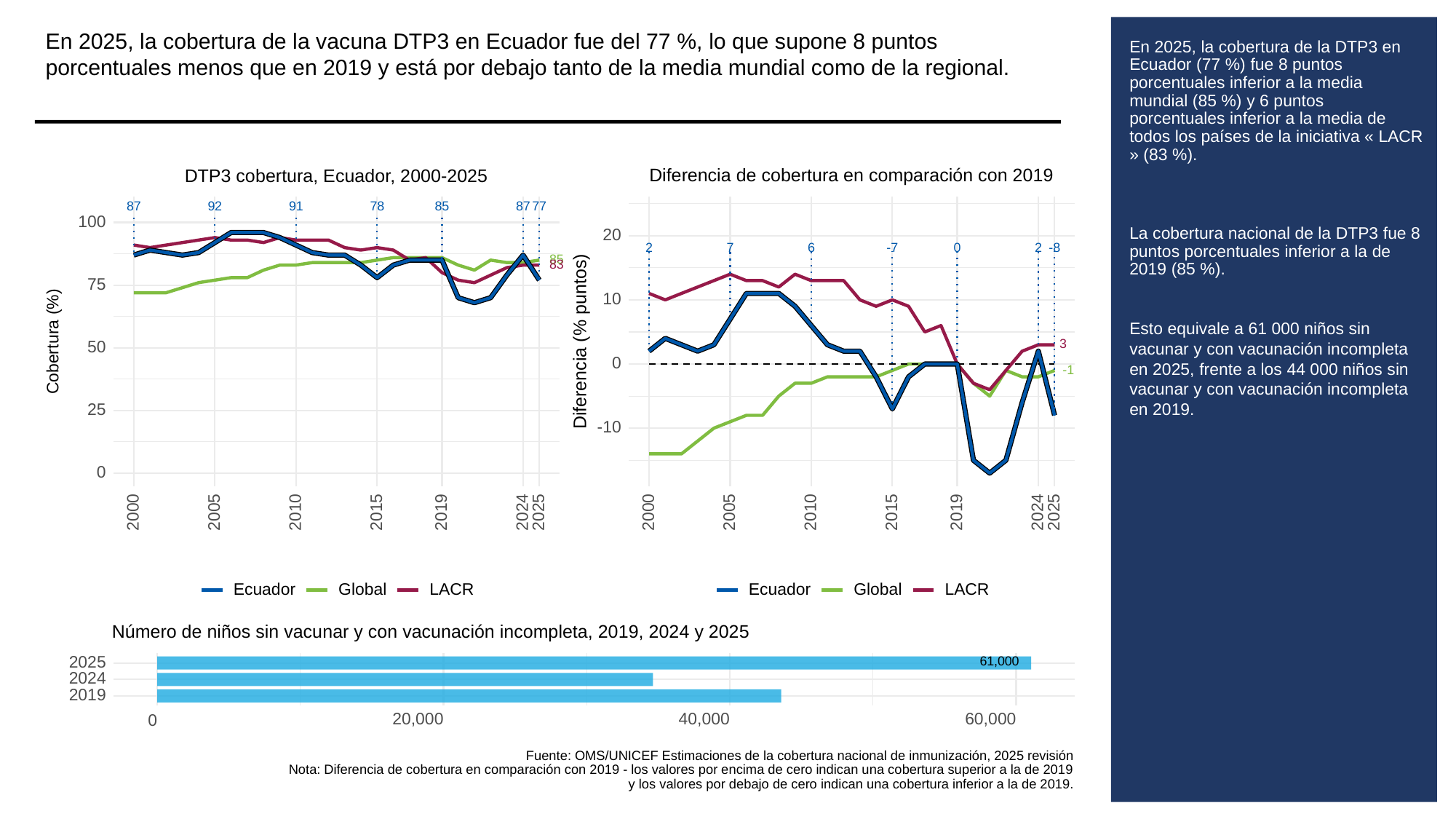

En 2025, la cobertura de la vacuna DTP3 en Ecuador fue del 77 %, lo que supone 8 puntos porcentuales menos que en 2019 y está por debajo tanto de la media mundial como de la regional.
# En 2025, la cobertura de la DTP3 en Ecuador (77 %) fue 8 puntos porcentuales inferior a la media mundial (85 %) y 6 puntos porcentuales inferior a la media de todos los países de la iniciativa « LACR » (83 %).

La cobertura nacional de la DTP3 fue 8 puntos porcentuales inferior a la de 2019 (85 %).

Esto equivale a 61 000 niños sin vacunar y con vacunación incompleta en 2025, frente a los 44 000 niños sin vacunar y con vacunación incompleta en 2019.

Diferencia de cobertura en comparación con 2019
DTP3 cobertura, Ecuador, 2000-2025

87
92
91
78
85
87
77

100

20

6
0
-8
2
2
7
-7

85

83

75

10

Diferencia (% puntos)
Cobertura (%)
3
50

0

-1

25

-10

0

2000
2005
2010
2015
2019
2024
2025
2000
2005
2010
2015
2019
2024
2025
Global
LACR
Global
LACR
Ecuador
Ecuador

Número de niños sin vacunar y con vacunación incompleta, 2019, 2024 y 2025

61,000
2025

2024

2019

20,000
40,000
60,000
0
Fuente: OMS/UNICEF Estimaciones de la cobertura nacional de inmunización, 2025 revisión
Nota: Diferencia de cobertura en comparación con 2019 - los valores por encima de cero indican una cobertura superior a la de 2019
y los valores por debajo de cero indican una cobertura inferior a la de 2019.